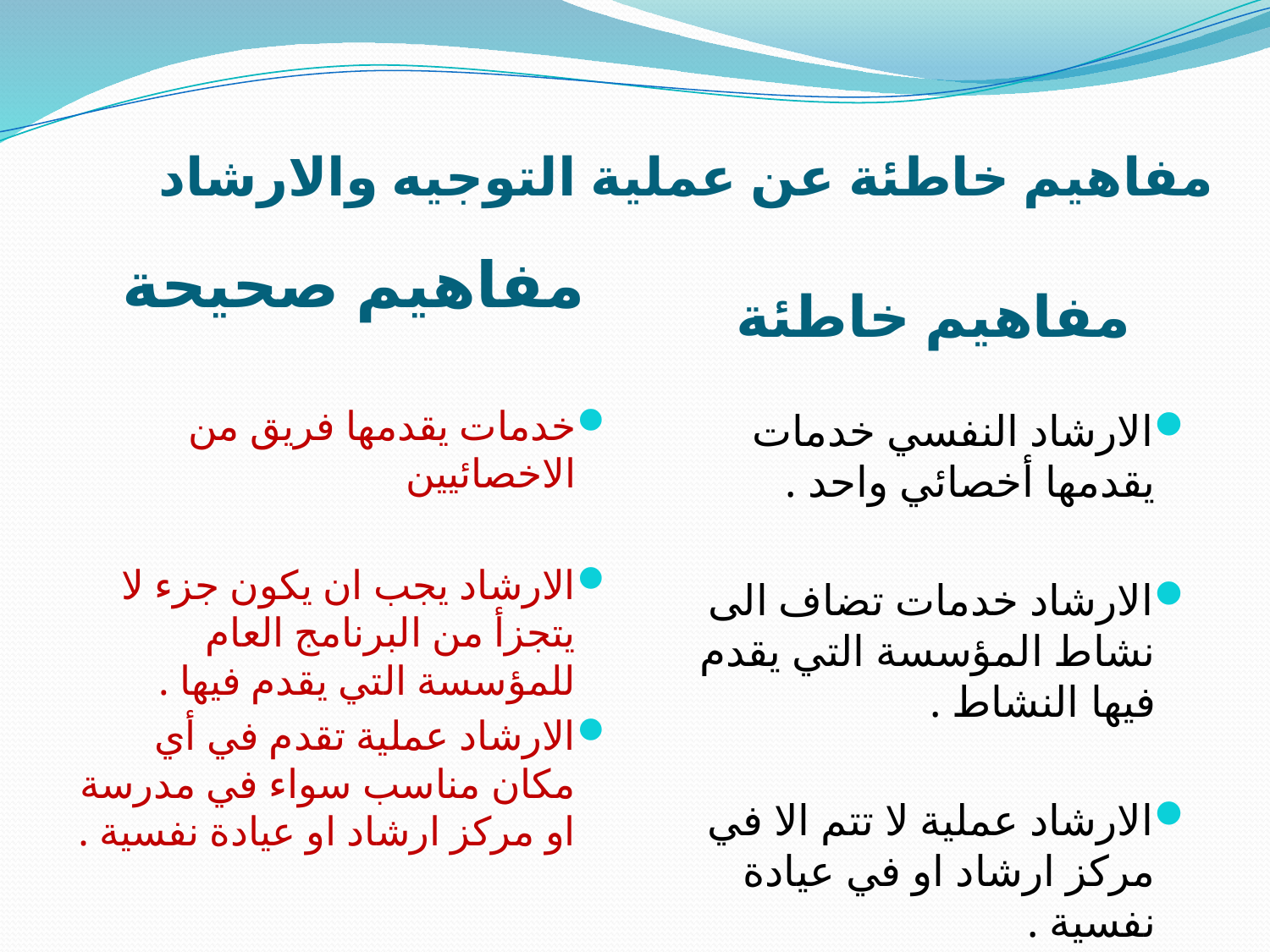

# مفاهيم خاطئة عن عملية التوجيه والارشاد

مفاهيم خاطئة

مفاهيم صحيحة

خدمات يقدمها فريق من الاخصائيين

الارشاد يجب ان يكون جزء لا يتجزأ من البرنامج العام للمؤسسة التي يقدم فيها .
الارشاد عملية تقدم في أي مكان مناسب سواء في مدرسة او مركز ارشاد او عيادة نفسية .

الارشاد النفسي خدمات يقدمها أخصائي واحد .

الارشاد خدمات تضاف الى نشاط المؤسسة التي يقدم فيها النشاط .

الارشاد عملية لا تتم الا في مركز ارشاد او في عيادة نفسية .